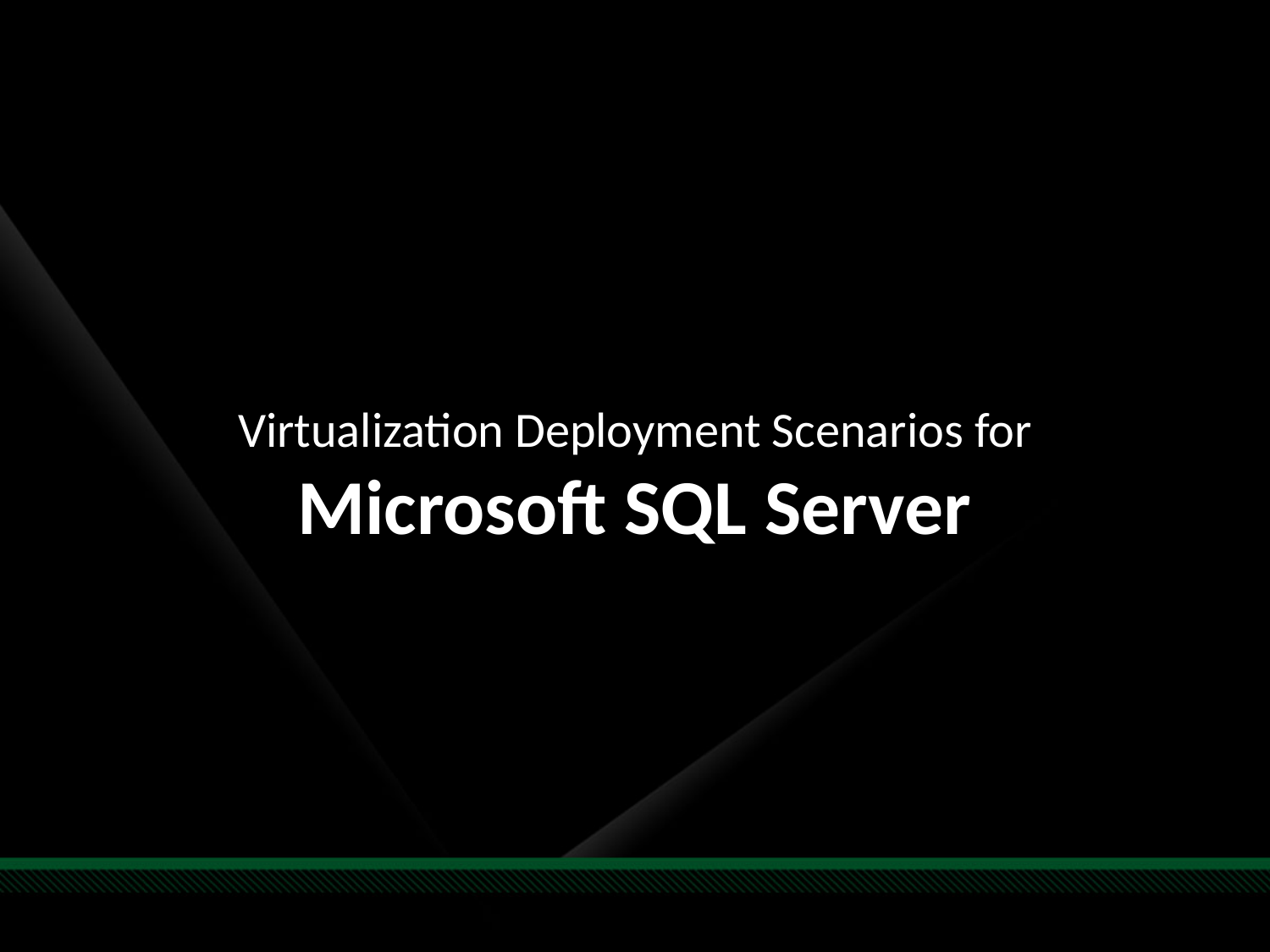

Virtualization Deployment Scenarios for
Microsoft SQL Server